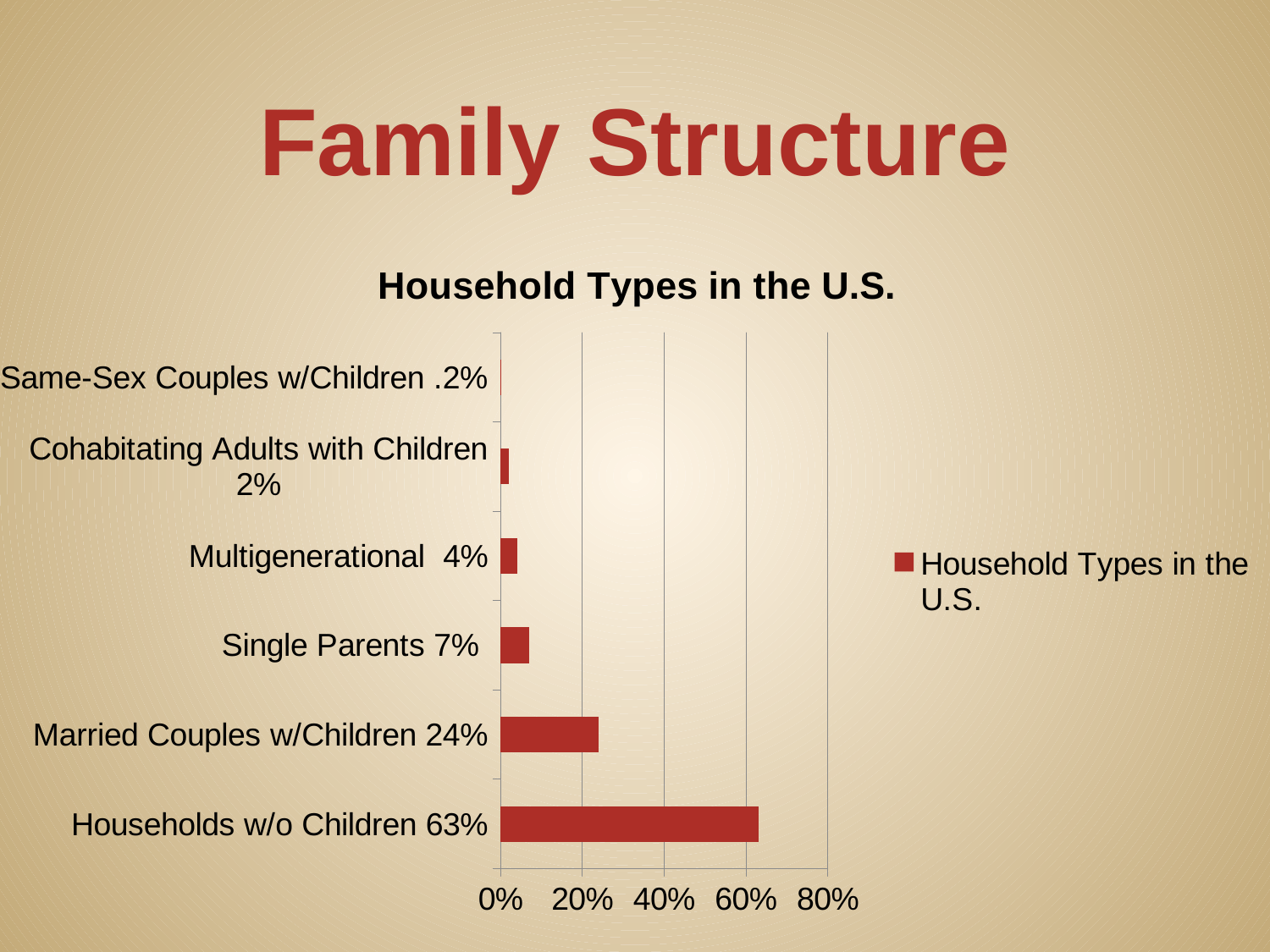

# Family Structure

### Chart:

| Category | Household Types in the U.S. |
|---|---|
| Households w/o Children 63% | 0.6300000000000003 |
| Married Couples w/Children 24% | 0.24000000000000007 |
| Single Parents 7%  | 0.07000000000000003 |
| Multigenerational  4% | 0.04000000000000003 |
| Cohabitating Adults with Children 2% | 0.020000000000000014 |
| Same-Sex Couples w/Children .2% | 0.0020000000000000013 |